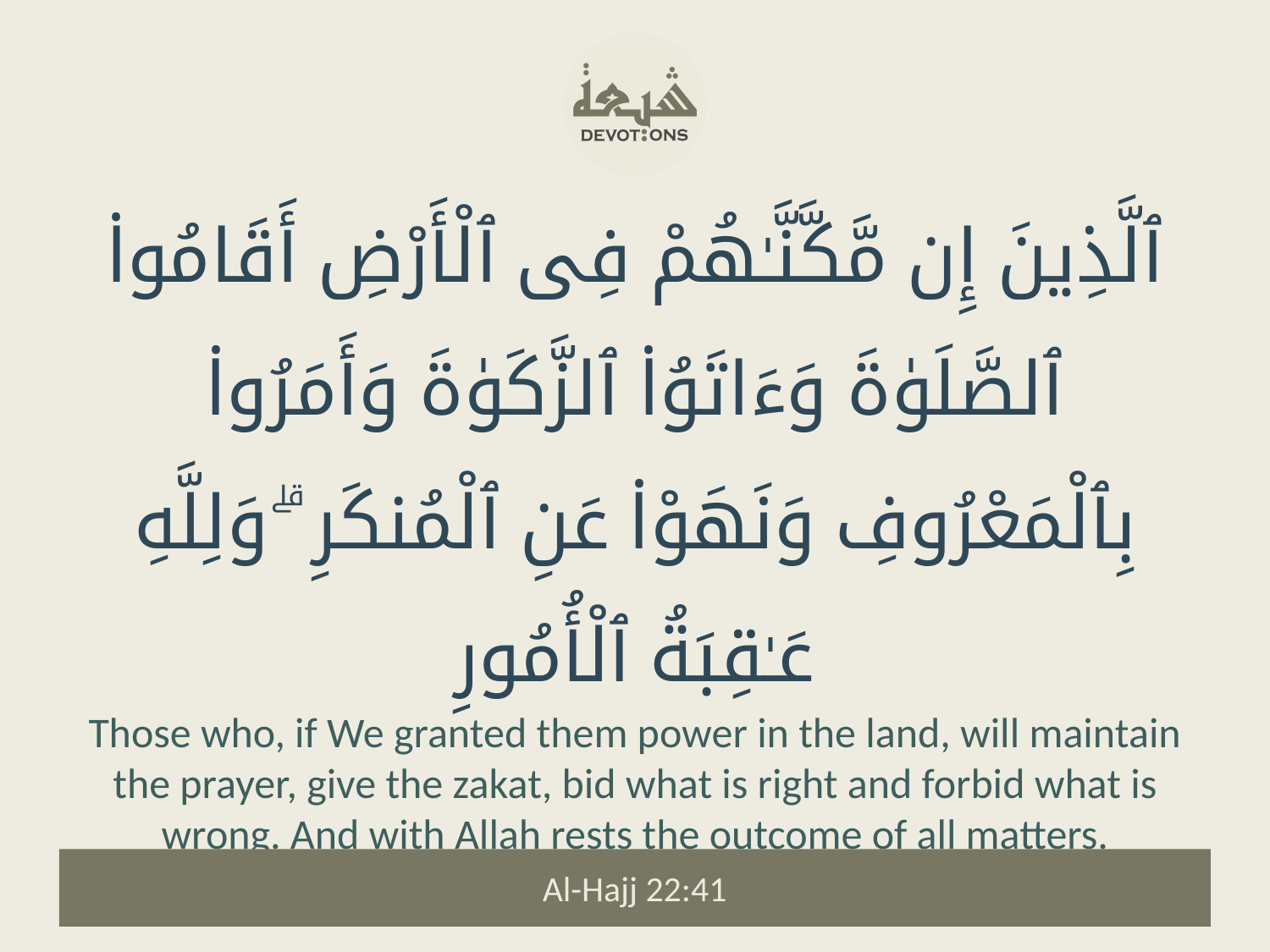

ٱلَّذِينَ إِن مَّكَّنَّـٰهُمْ فِى ٱلْأَرْضِ أَقَامُوا۟ ٱلصَّلَوٰةَ وَءَاتَوُا۟ ٱلزَّكَوٰةَ وَأَمَرُوا۟ بِٱلْمَعْرُوفِ وَنَهَوْا۟ عَنِ ٱلْمُنكَرِ ۗ وَلِلَّهِ عَـٰقِبَةُ ٱلْأُمُورِ
Those who, if We granted them power in the land, will maintain the prayer, give the zakat, bid what is right and forbid what is wrong. And with Allah rests the outcome of all matters.
Al-Hajj 22:41